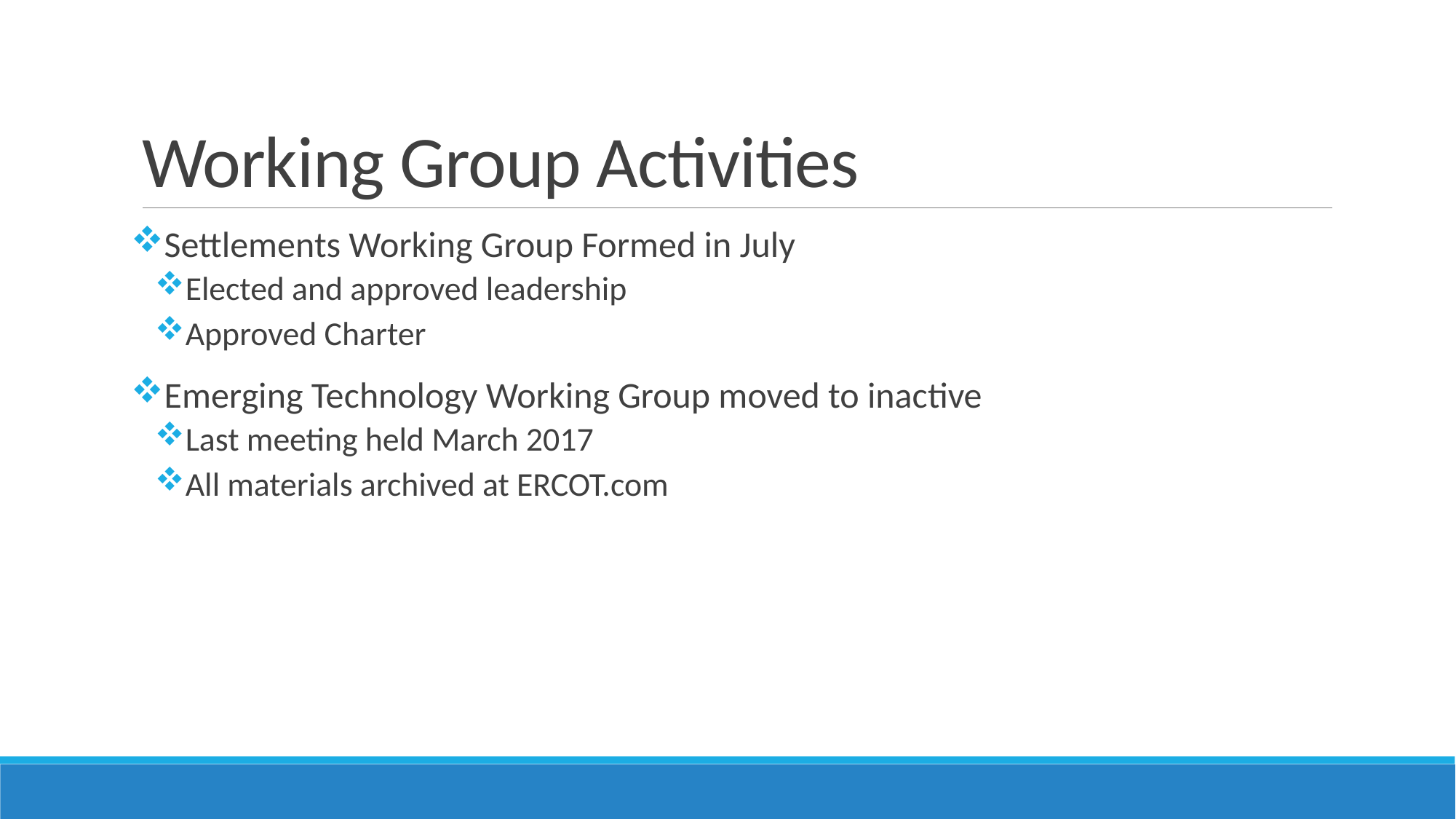

# Working Group Activities
Settlements Working Group Formed in July
Elected and approved leadership
Approved Charter
Emerging Technology Working Group moved to inactive
Last meeting held March 2017
All materials archived at ERCOT.com